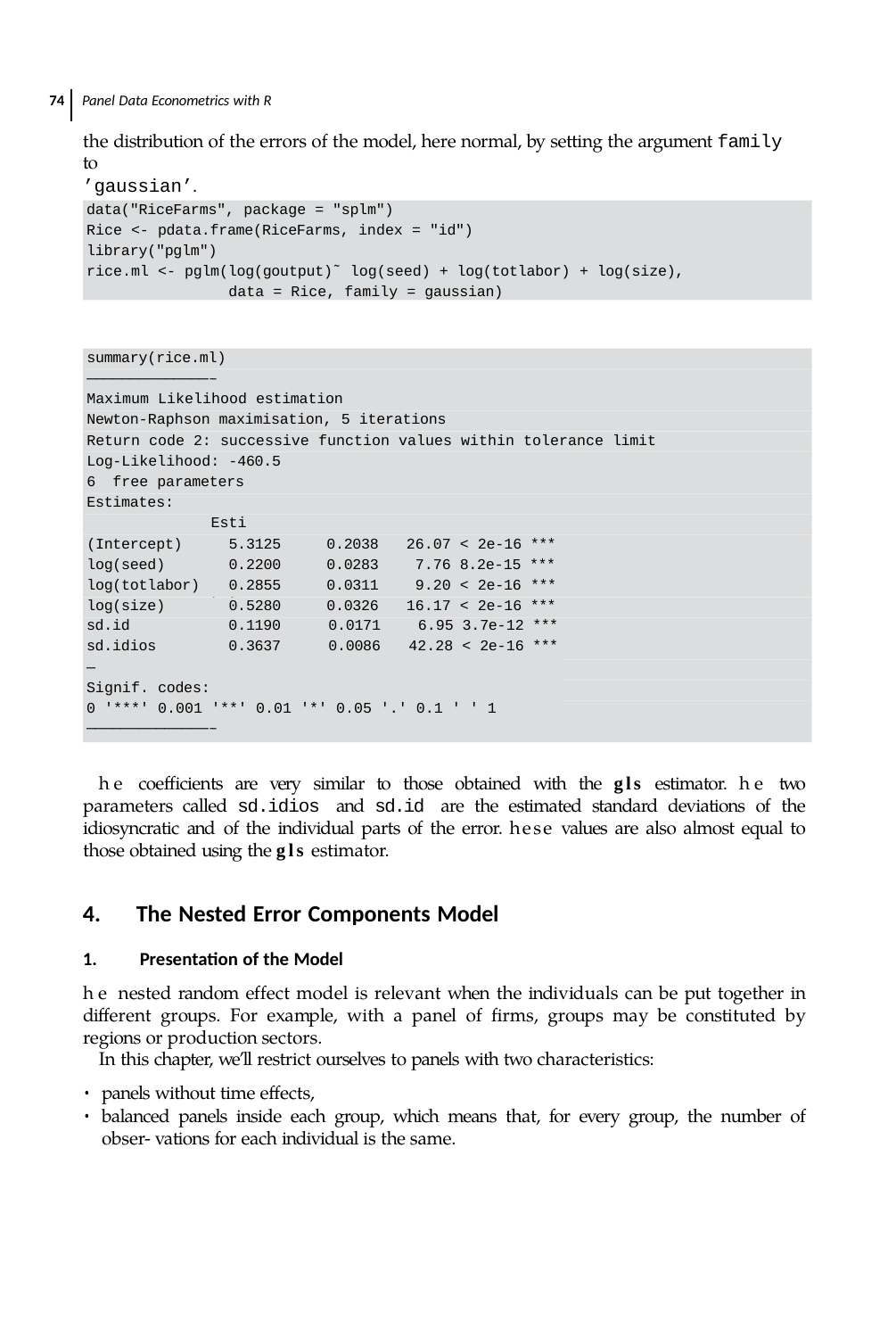

74  Panel Data Econometrics with R

the distribution of the errors of the model, here normal, by setting the argument family to
’gaussian’.

data("RiceFarms", package = "splm")
Rice <- pdata.frame(RiceFarms, index = "id") library("pglm")
rice.ml <- pglm(log(goutput) ̃ log(seed) + log(totlabor) + log(size), data = Rice, family = gaussian)
summary(rice.ml)
——————————————–
Maximum Likelihood estimation
Newton-Raphson maximisation, 5 iterations
Return code 2: successive function values within tolerance limit Log-Likelihood: -460.5
6 free parameters Estimates:
Estimate Std. error t value Pr(> t)

(Intercept) log(seed) log(totlabor) log(size)
5.3125
0.2200
0.2855
0.5280
0.2038
0.0283
0.0311
0.0326
26.07 < 2e-16 ***
7.76 8.2e-15 ***
9.20 < 2e-16 ***
16.17 < 2e-16 ***

| sd.id | 0.1190 | 0.0171 | 6.95 3.7e-12 \*\*\* |
| --- | --- | --- | --- |
| sd.idios | 0.3637 | 0.0086 | 42.28 < 2e-16 \*\*\* |
| — |  |  |  |
| Signif. codes: |  |  |  |
| 0 '\*\*\*' 0.001 '\*\*' 0.01 '\*' 0.05 '.' 0.1 ' ' 1 ——————————————– |  |  |  |

he coeﬃcients are very similar to those obtained with the gls estimator. he two parameters called sd.idios and sd.id are the estimated standard deviations of the idiosyncratic and of the individual parts of the error. hese values are also almost equal to those obtained using the gls estimator.

The Nested Error Components Model

Presentation of the Model
he nested random effect model is relevant when the individuals can be put together in different groups. For example, with a panel of ﬁrms, groups may be constituted by regions or production sectors.
In this chapter, we’ll restrict ourselves to panels with two characteristics:
panels without time effects,
balanced panels inside each group, which means that, for every group, the number of obser- vations for each individual is the same.